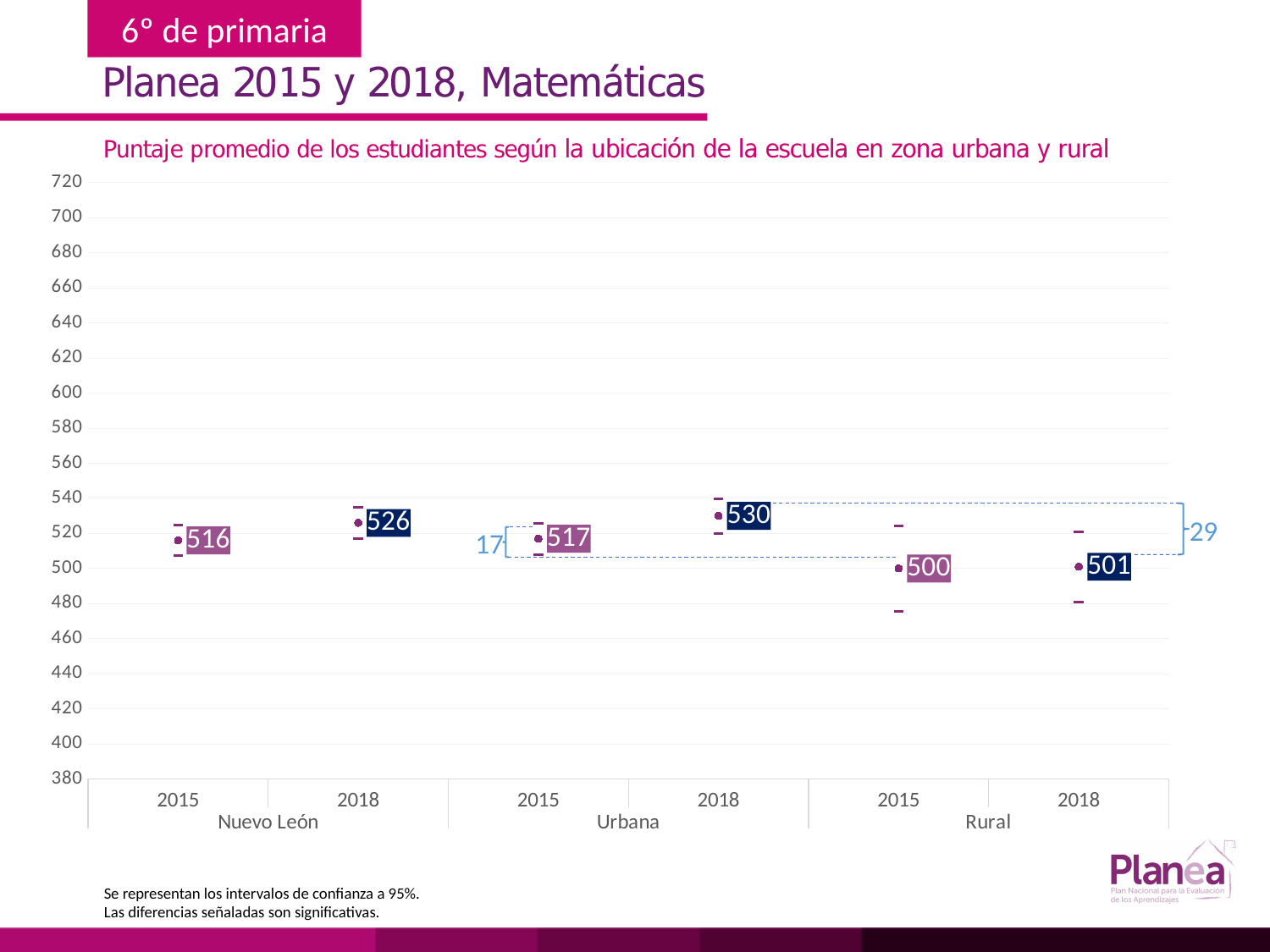

Planea 2015 y 2018, Matemáticas

Puntaje promedio de los estudiantes según la ubicación de la escuela en zona urbana y rural

### Chart

| Category |  |  |  |
|---|---|---|---|
| 2015 | 507.443 | 524.557 | 516.0 |
| 2018 | 517.045 | 534.955 | 526.0 |
| 2015 | 508.045 | 525.955 | 517.0 |
| 2018 | 520.05 | 539.95 | 530.0 |
| 2015 | 475.722 | 524.278 | 500.0 |
| 2018 | 480.901 | 521.099 | 501.0 |
29
17

Se representan los intervalos de confianza a 95%.
Las diferencias señaladas son significativas.